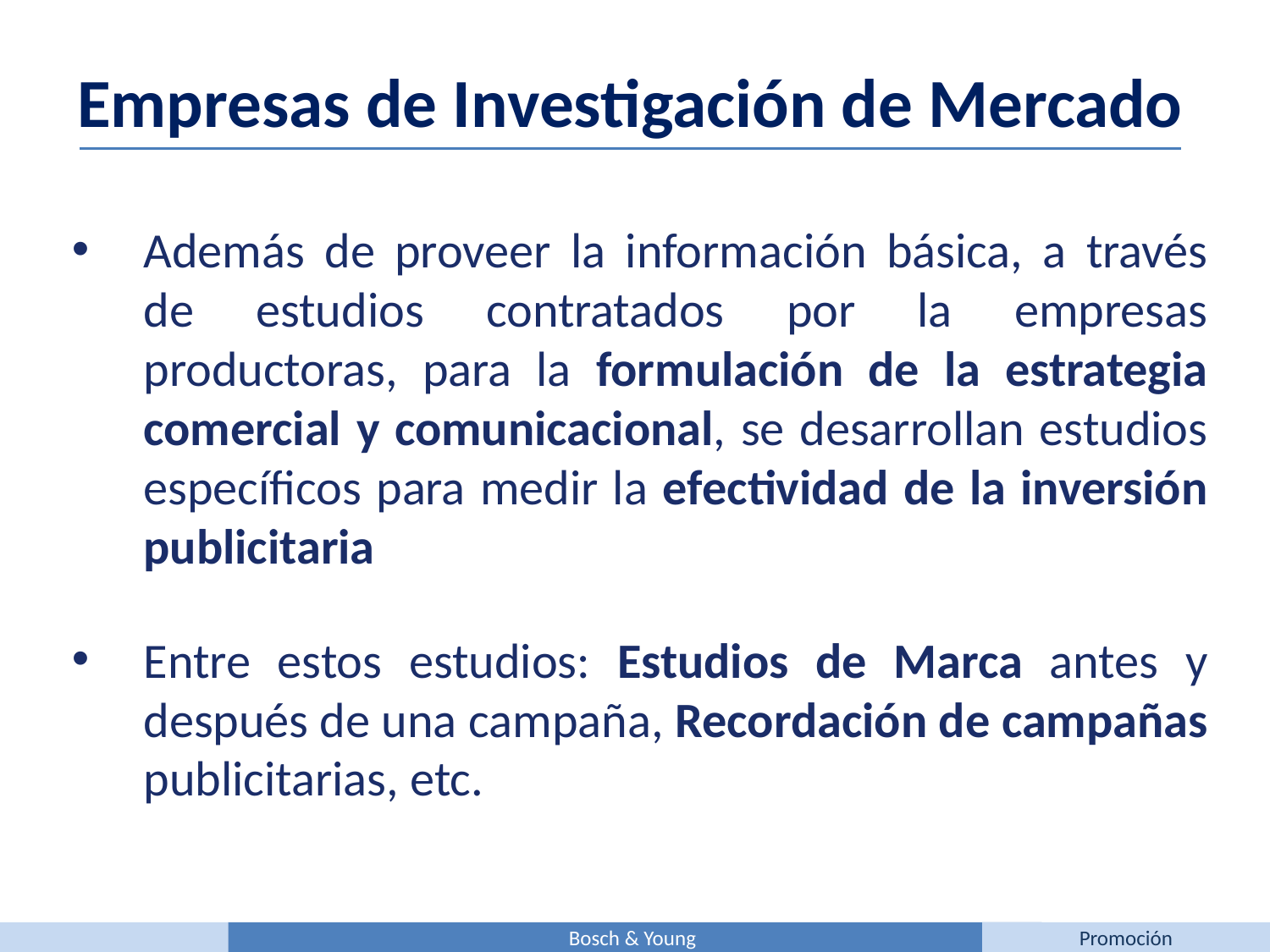

Empresas de Investigación de Mercado
Además de proveer la información básica, a través de estudios contratados por la empresas productoras, para la formulación de la estrategia comercial y comunicacional, se desarrollan estudios específicos para medir la efectividad de la inversión publicitaria

Entre estos estudios: Estudios de Marca antes y después de una campaña, Recordación de campañas publicitarias, etc.

Bosch & Young
Promoción